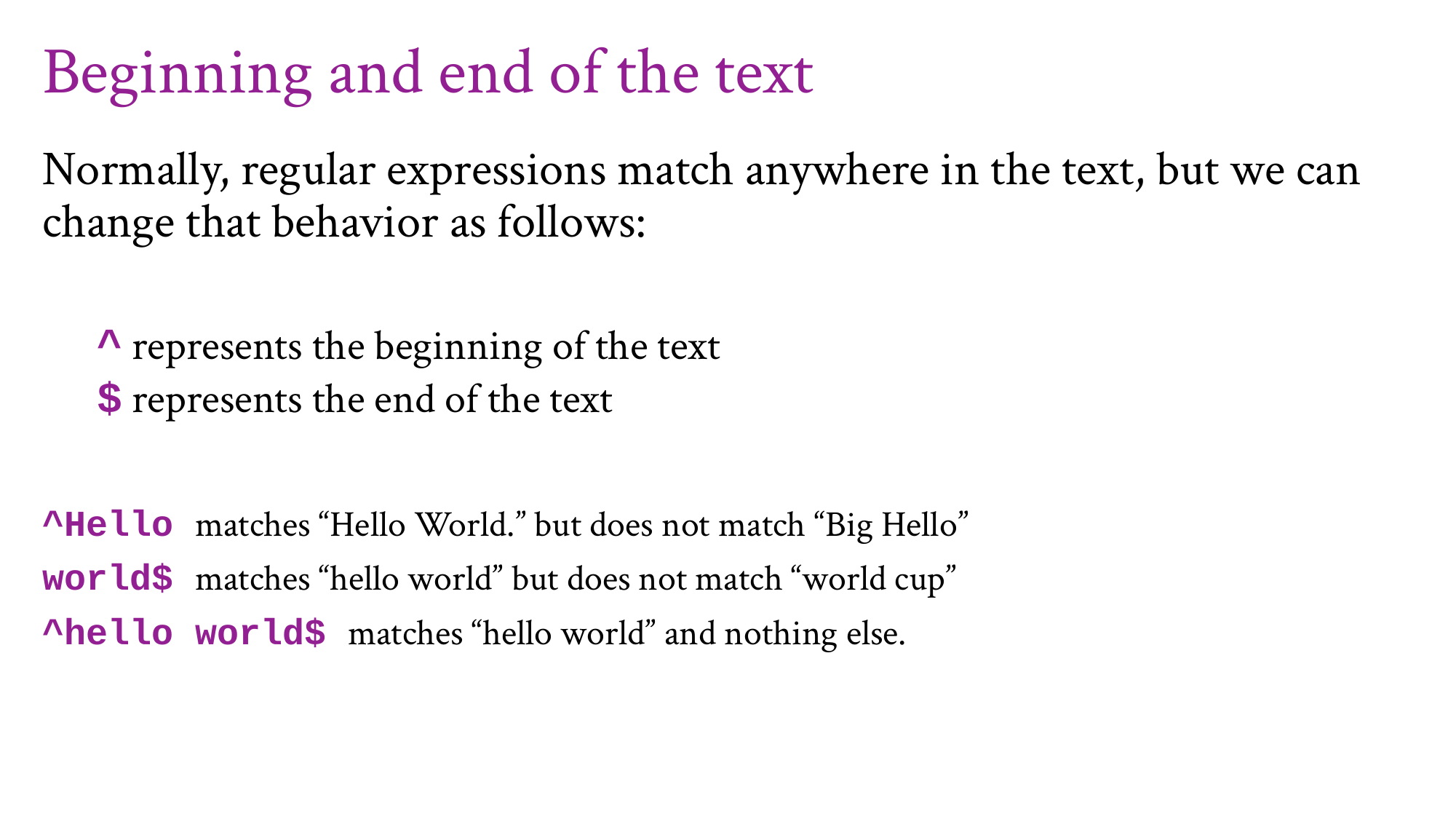

# Beginning and end of the text
Normally, regular expressions match anywhere in the text, but we can change that behavior as follows:

^ represents the beginning of the text
$ represents the end of the text

^Hello matches “Hello World.” but does not match “Big Hello”
world$ matches “hello world” but does not match “world cup”
^hello world$ matches “hello world” and nothing else.